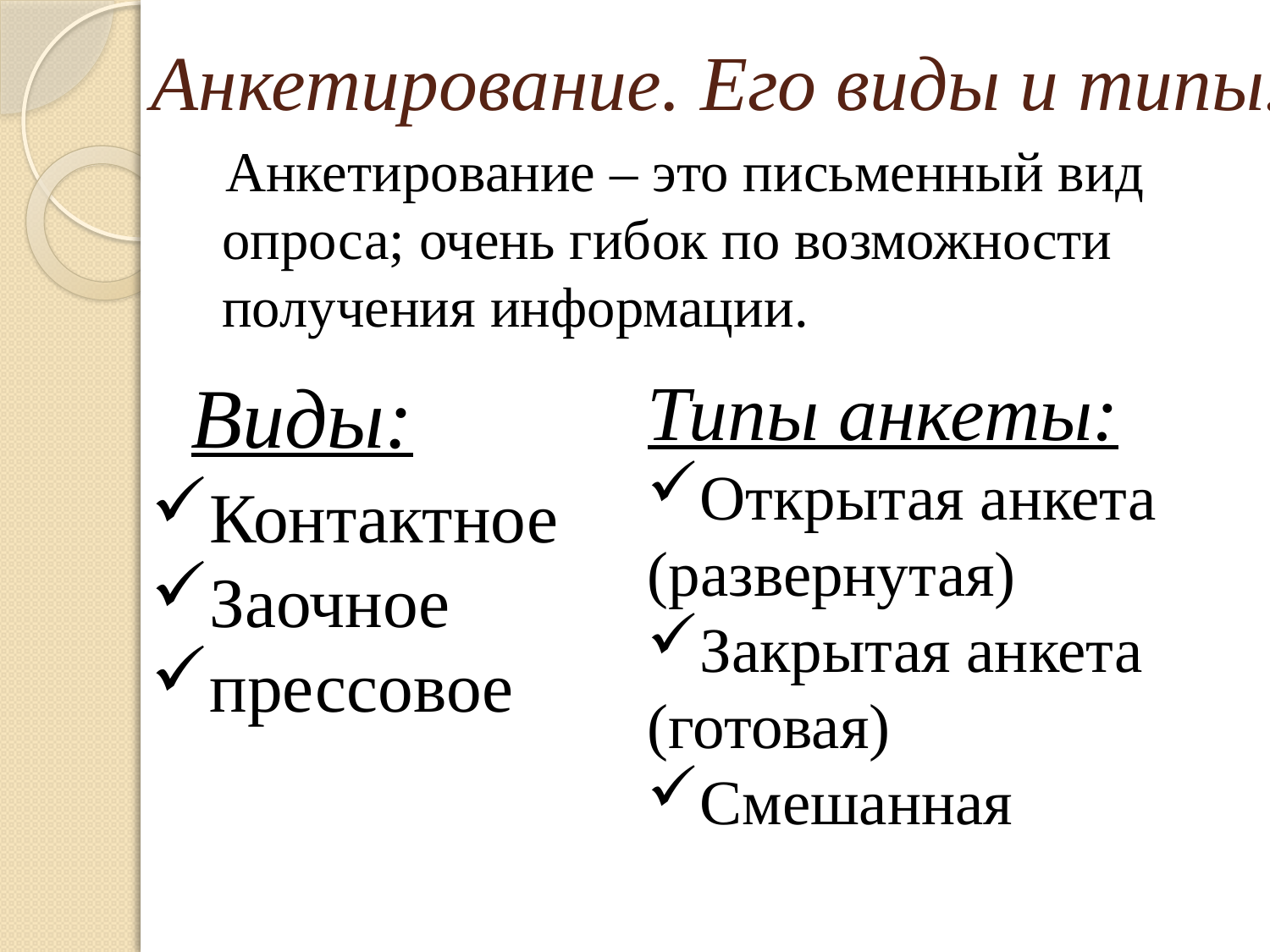

# Анкетирование. Его виды и типы.
   Анкетирование – это письменный вид опроса; очень гибок по возможности получения информации.

Виды:
Типы анкеты:
Открытая анкета (развернутая)
Закрытая анкета (готовая)
Смешанная

Контактное
Заочное
прессовое